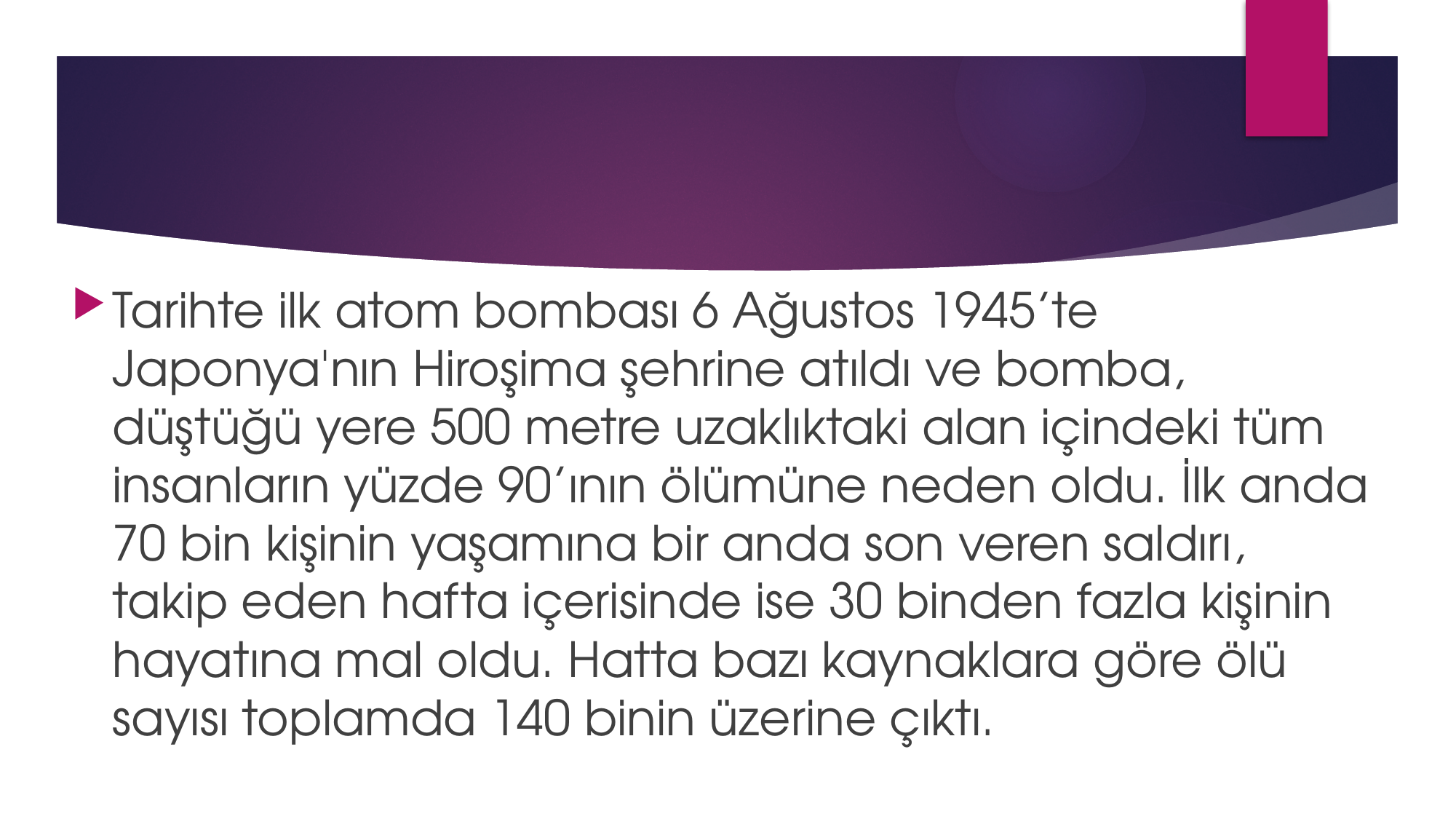

Tarihte ilk atom bombası 6 Ağustos 1945’te Japonya'nın Hiroşima şehrine atıldı ve bomba, düştüğü yere 500 metre uzaklıktaki alan içindeki tüm insanların yüzde 90’ının ölümüne neden oldu. İlk anda 70 bin kişinin yaşamına bir anda son veren saldırı, takip eden hafta içerisinde ise 30 binden fazla kişinin hayatına mal oldu. Hatta bazı kaynaklara göre ölü sayısı toplamda 140 binin üzerine çıktı.